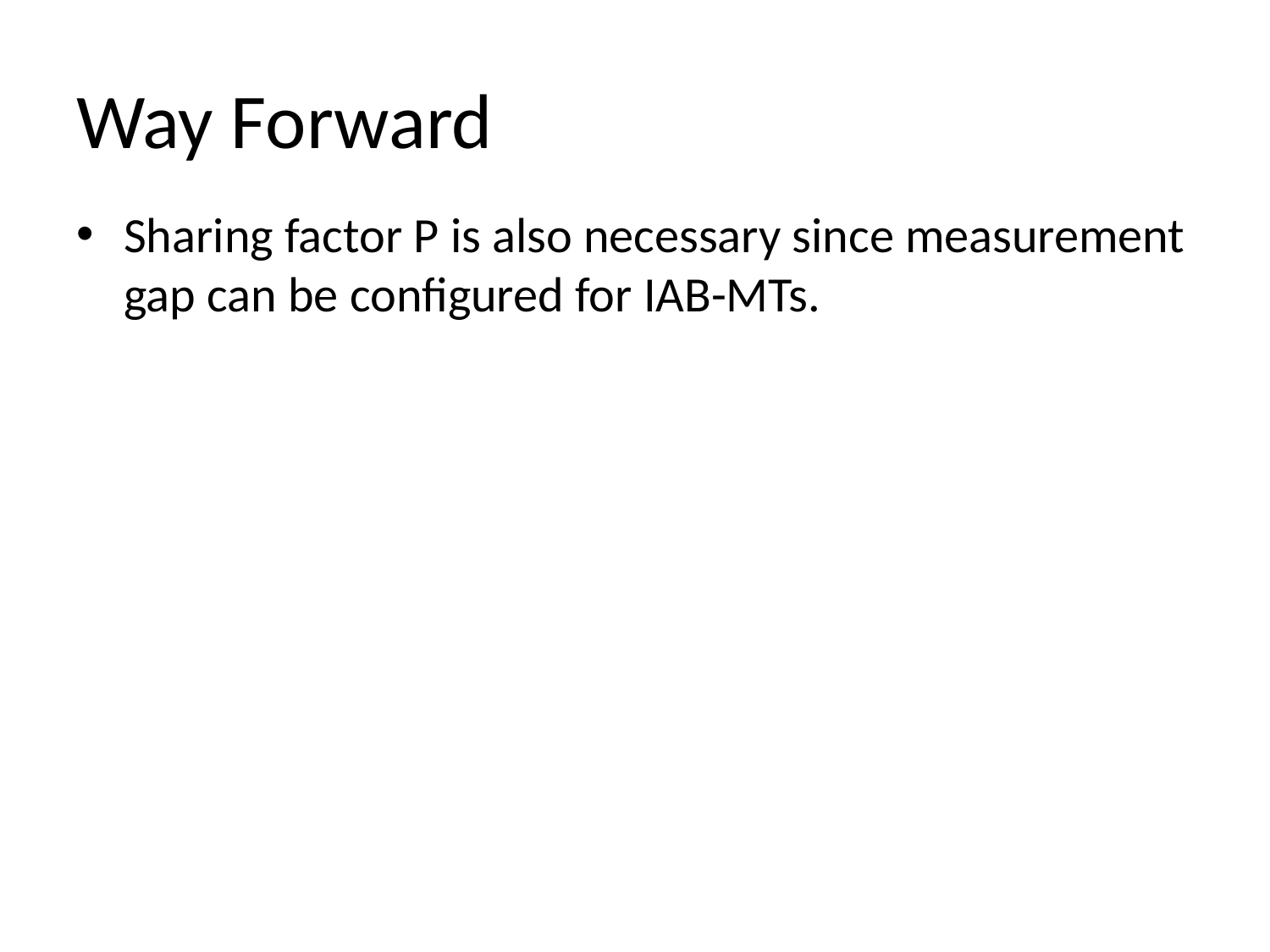

# Way Forward
Sharing factor P is also necessary since measurement gap can be configured for IAB-MTs.